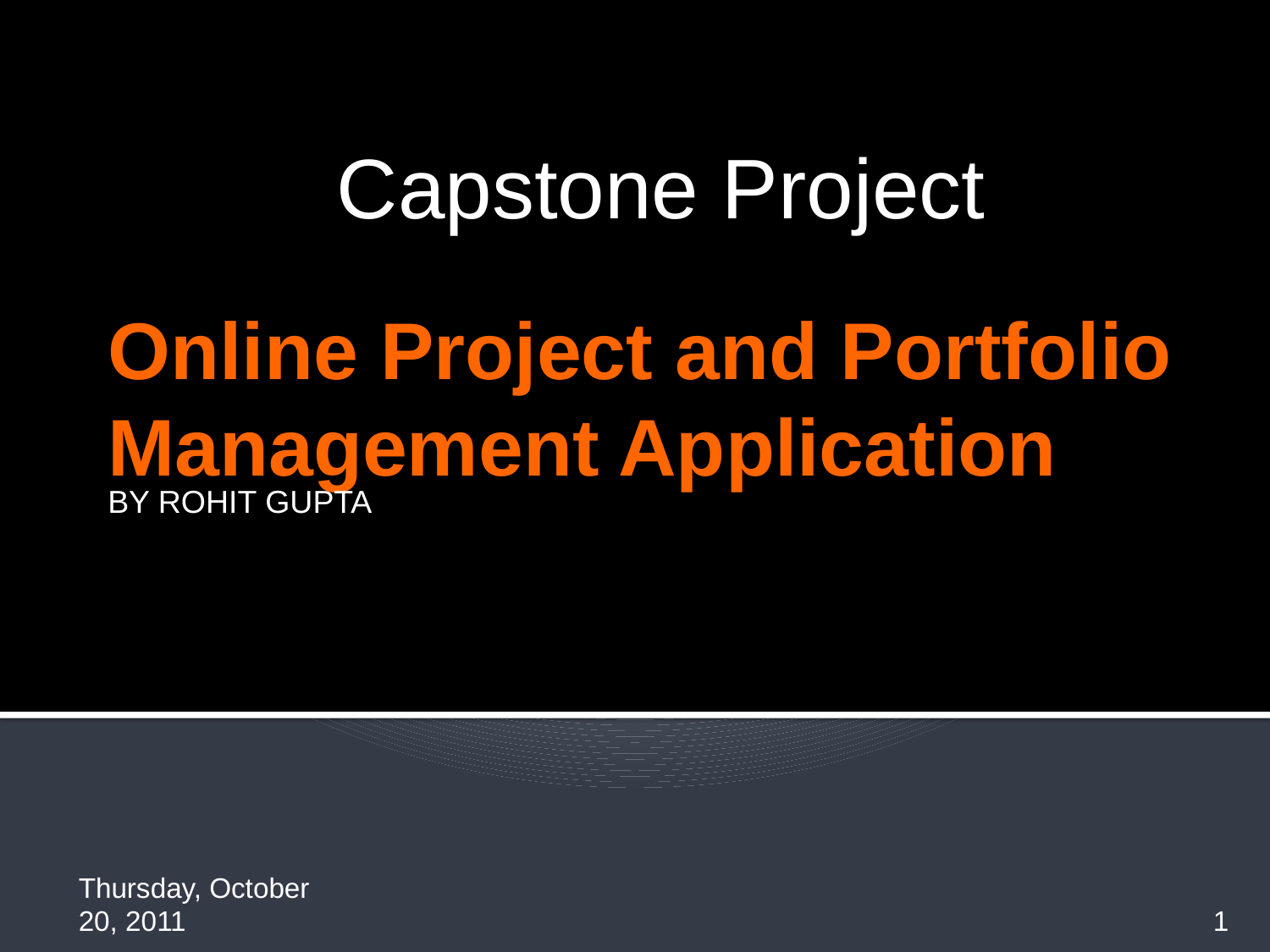

Capstone Project

# Online Project and Portfolio Management Application
BY ROHIT GUPTA
Thursday, October 20, 2011
1